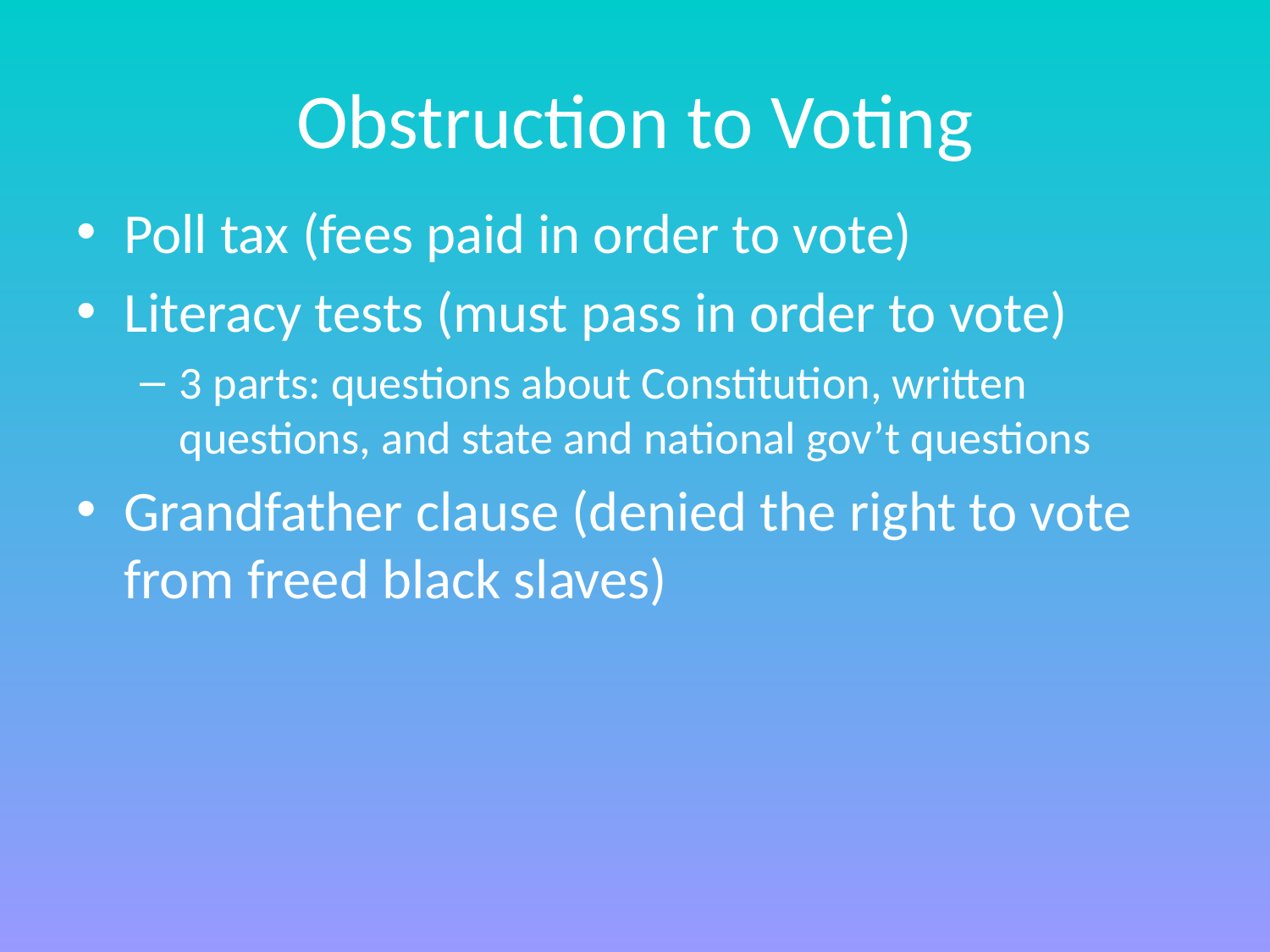

# Obstruction to Voting
Poll tax (fees paid in order to vote)
Literacy tests (must pass in order to vote)
3 parts: questions about Constitution, written questions, and state and national gov’t questions
Grandfather clause (denied the right to vote from freed black slaves)